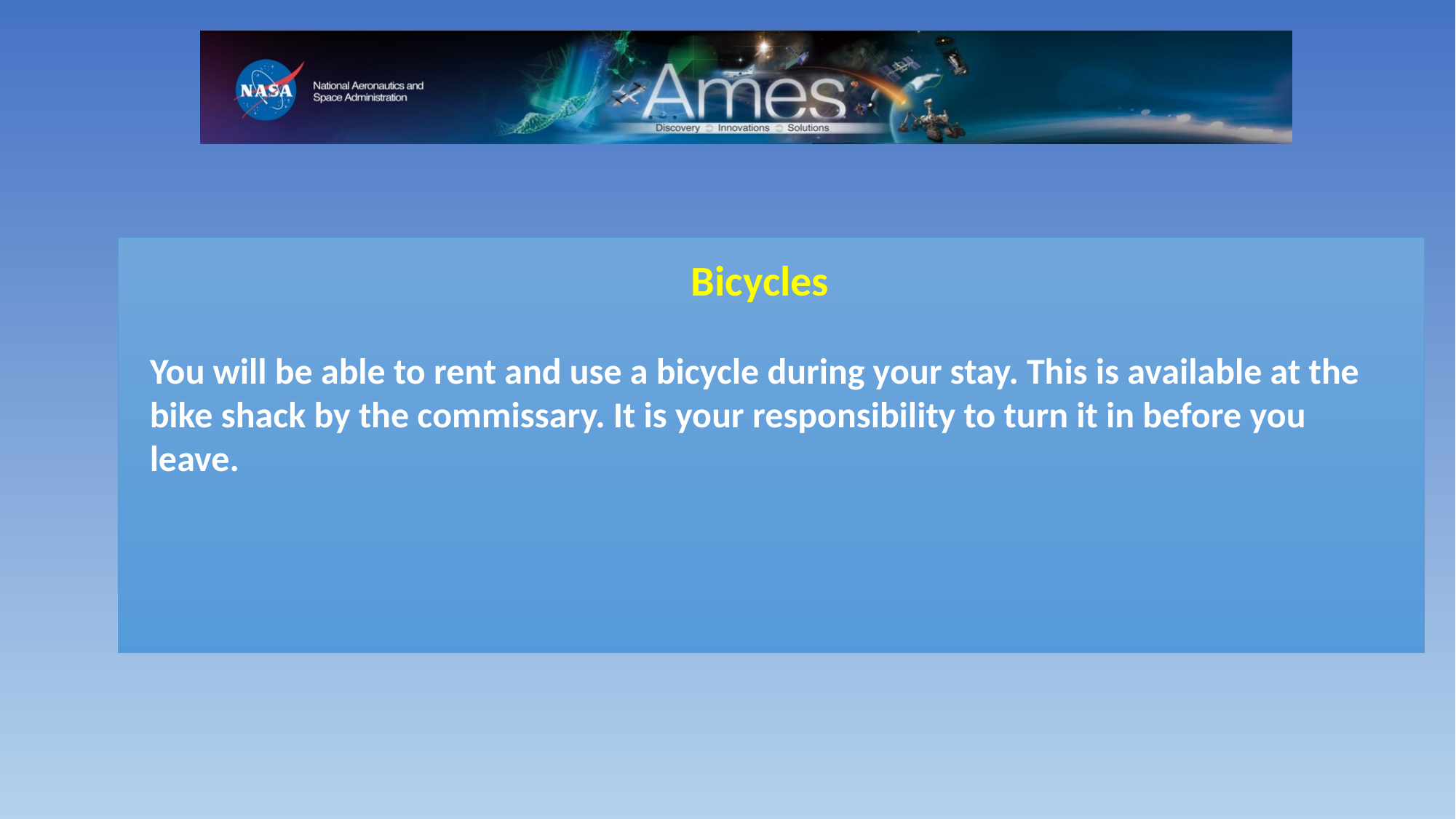

Bicycles

You will be able to rent and use a bicycle during your stay. This is available at the bike shack by the commissary. It is your responsibility to turn it in before you leave.